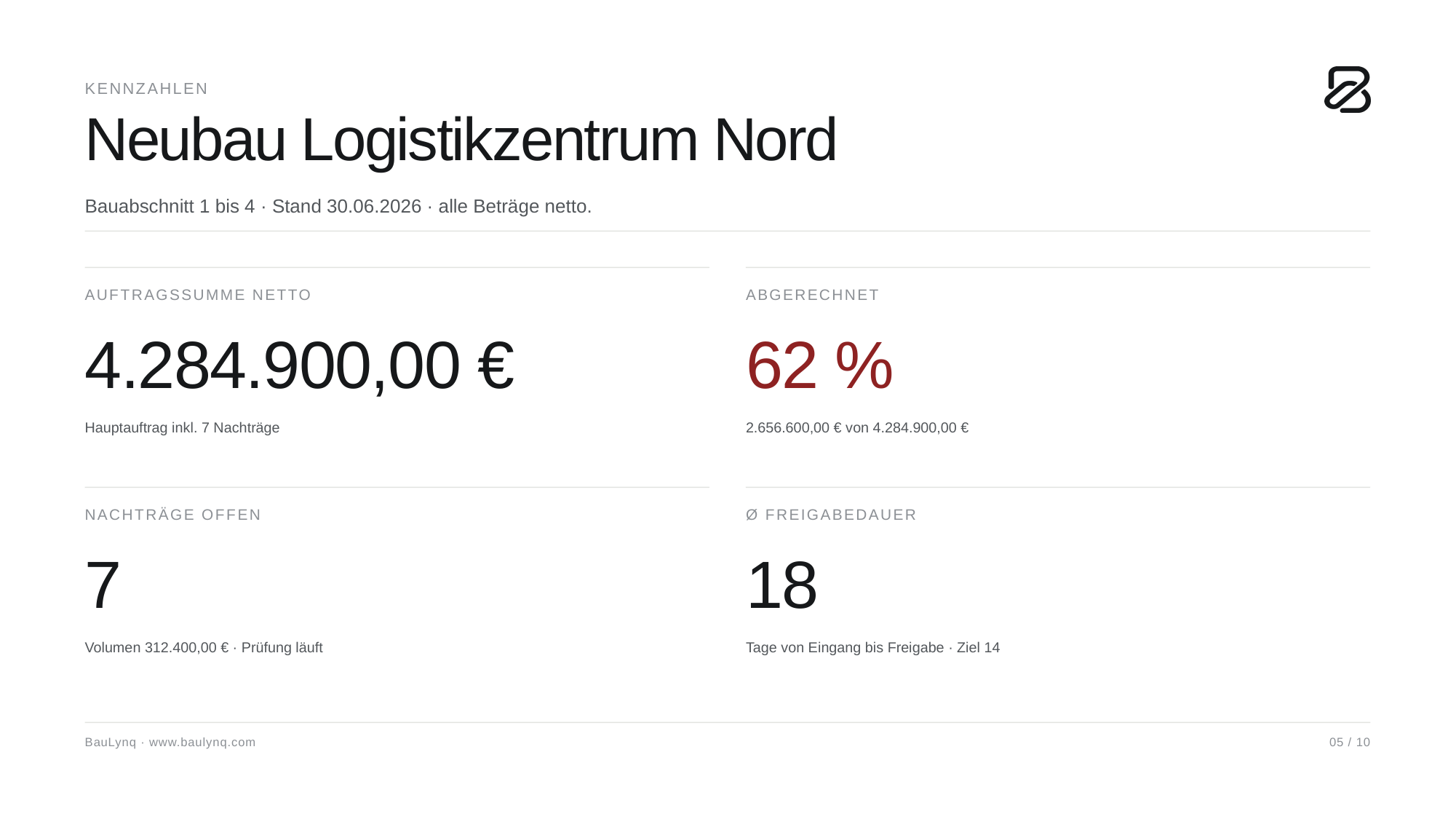

KENNZAHLEN
Neubau Logistikzentrum Nord
Bauabschnitt 1 bis 4 · Stand 30.06.2026 · alle Beträge netto.
AUFTRAGSSUMME NETTO
ABGERECHNET
4.284.900,00 €
62 %
Hauptauftrag inkl. 7 Nachträge
2.656.600,00 € von 4.284.900,00 €
NACHTRÄGE OFFEN
Ø FREIGABEDAUER
7
18
Volumen 312.400,00 € · Prüfung läuft
Tage von Eingang bis Freigabe · Ziel 14
05 / 10